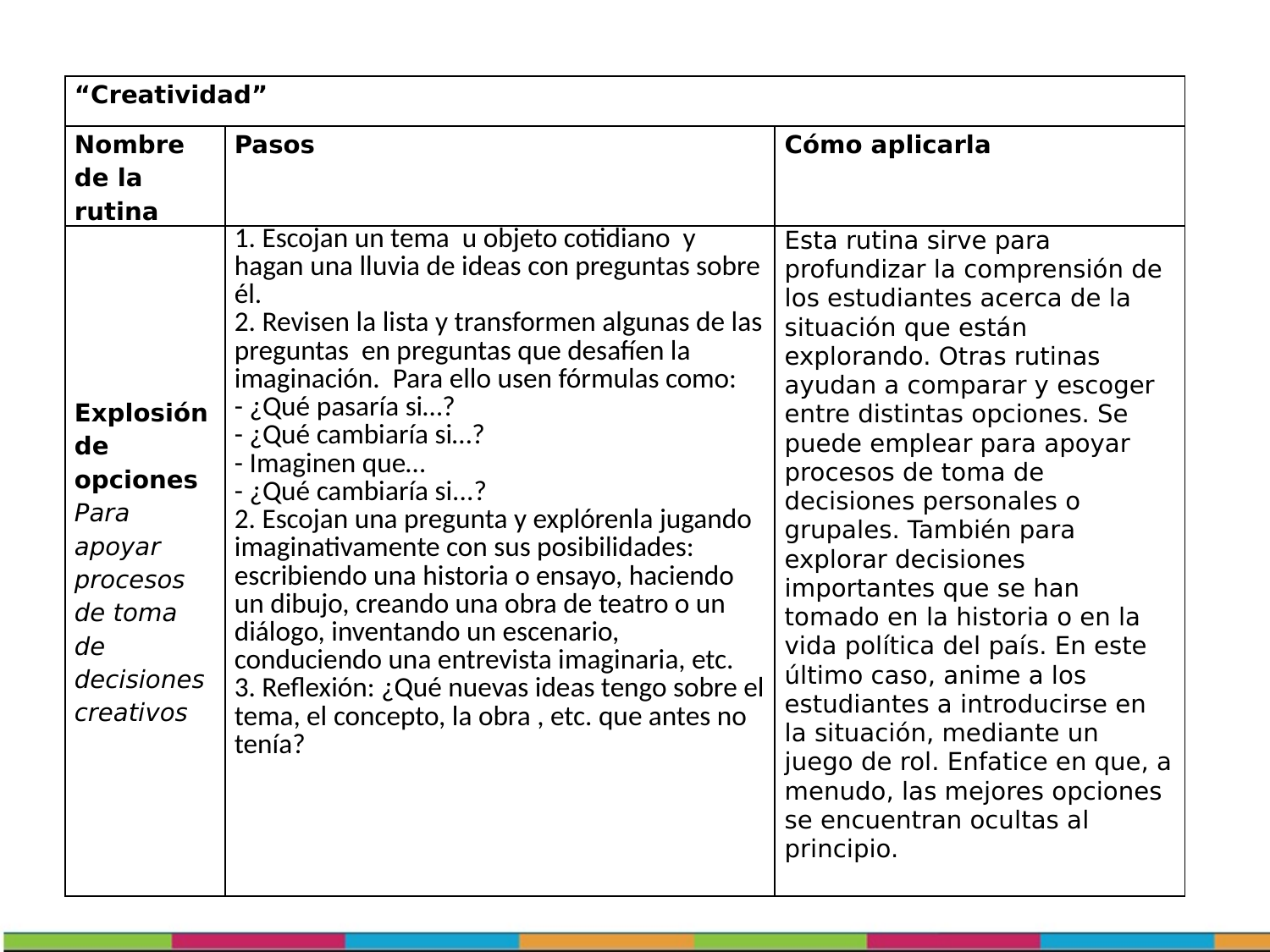

| “Creatividad” |  |  |
| --- | --- | --- |
| Nombre de la rutina | Pasos | Cómo aplicarla |
| Explosión de opciones Para apoyar procesos de toma de decisiones creativos | 1. Escojan un tema u objeto cotidiano y hagan una lluvia de ideas con preguntas sobre él. 2. Revisen la lista y transformen algunas de las preguntas en preguntas que desafíen la imaginación. Para ello usen fórmulas como: - ¿Qué pasaría si…? - ¿Qué cambiaría si…? - Imaginen que… - ¿Qué cambiaría si...? 2. Escojan una pregunta y explórenla jugando imaginativamente con sus posibilidades: escribiendo una historia o ensayo, haciendo un dibujo, creando una obra de teatro o un diálogo, inventando un escenario, conduciendo una entrevista imaginaria, etc. 3. Reflexión: ¿Qué nuevas ideas tengo sobre el tema, el concepto, la obra , etc. que antes no tenía? | Esta rutina sirve para profundizar la comprensión de los estudiantes acerca de la situación que están explorando. Otras rutinas ayudan a comparar y escoger entre distintas opciones. Se puede emplear para apoyar procesos de toma de decisiones personales o grupales. También para explorar decisiones importantes que se han tomado en la historia o en la vida política del país. En este último caso, anime a los estudiantes a introducirse en la situación, mediante un juego de rol. Enfatice en que, a menudo, las mejores opciones se encuentran ocultas al principio. |